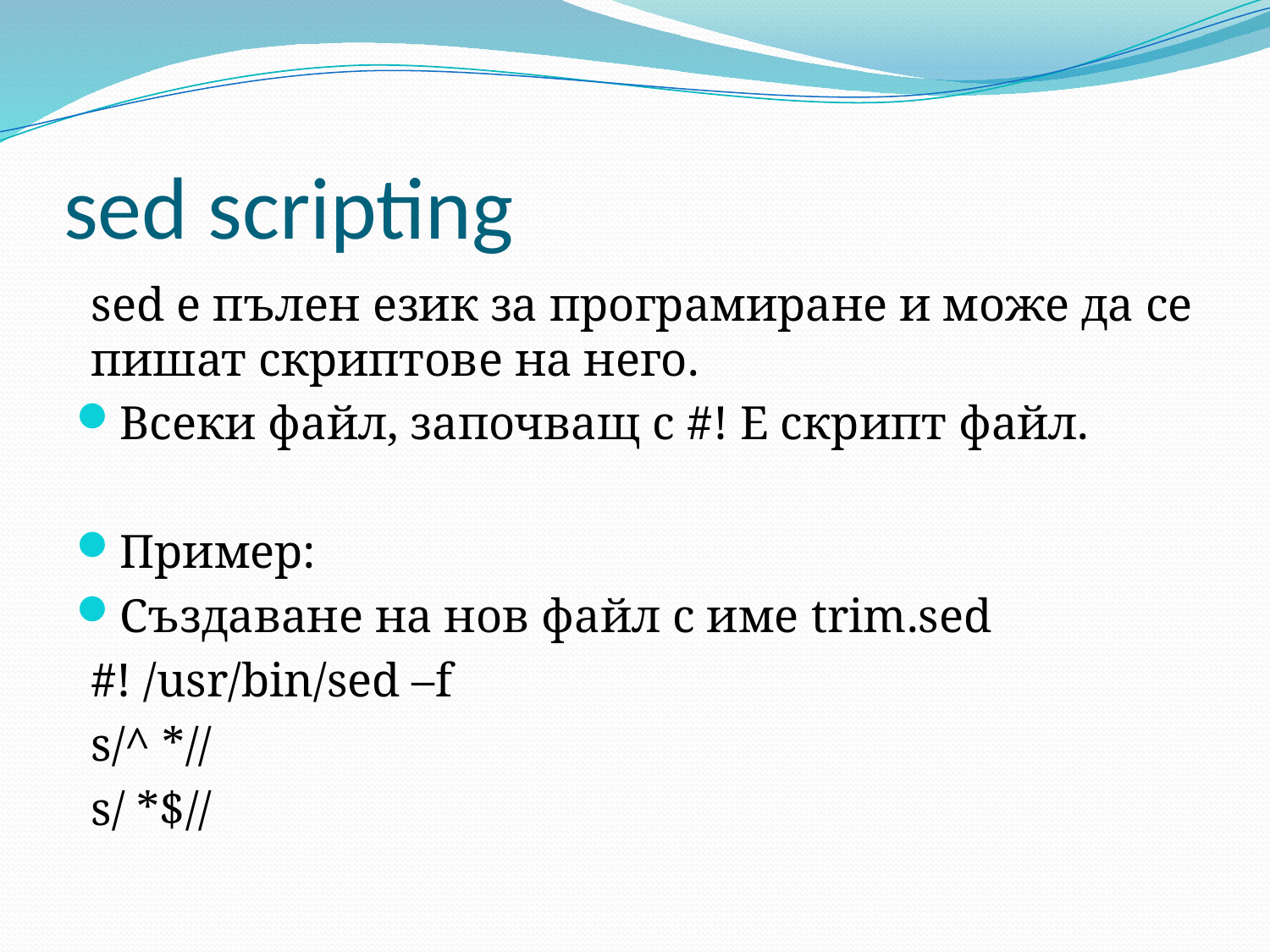

# sed scripting
sed е пълен език за програмиране и може да се пишат скриптове на него.
Всеки файл, започващ с #! Е скрипт файл.

Пример:
Създаване на нов файл с име trim.sed
#! /usr/bin/sed –f
s/^ *//
s/ *$//